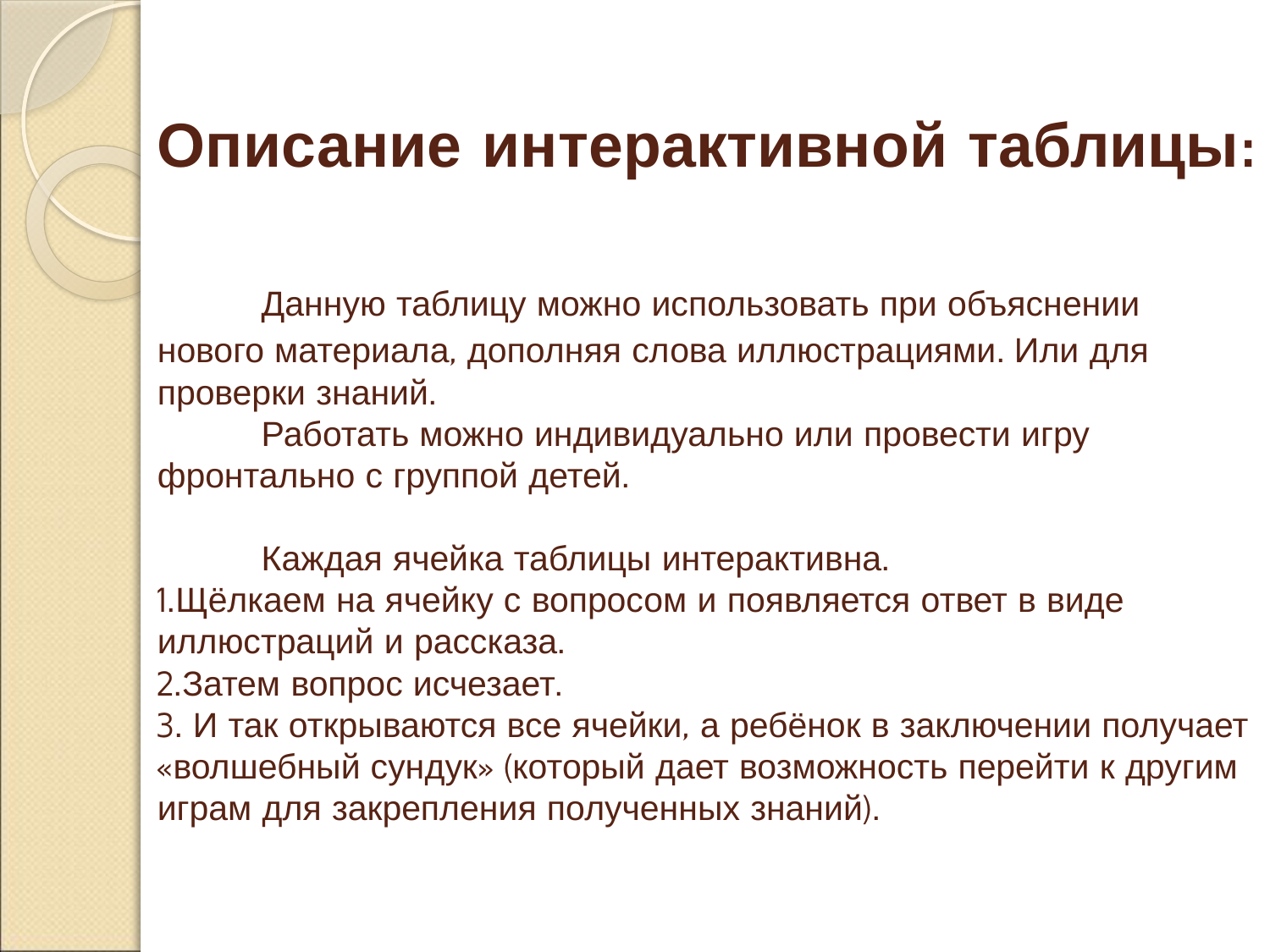

# Описание интерактивной таблицы: Данную таблицу можно использовать при объяснении нового материала, дополняя слова иллюстрациями. Или для проверки знаний. Работать можно индивидуально или провести игру фронтально с группой детей. Каждая ячейка таблицы интерактивна. 1.Щёлкаем на ячейку с вопросом и появляется ответ в виде иллюстраций и рассказа. 2.Затем вопрос исчезает. 3. И так открываются все ячейки, а ребёнок в заключении получает «волшебный сундук» (который дает возможность перейти к другим играм для закрепления полученных знаний).